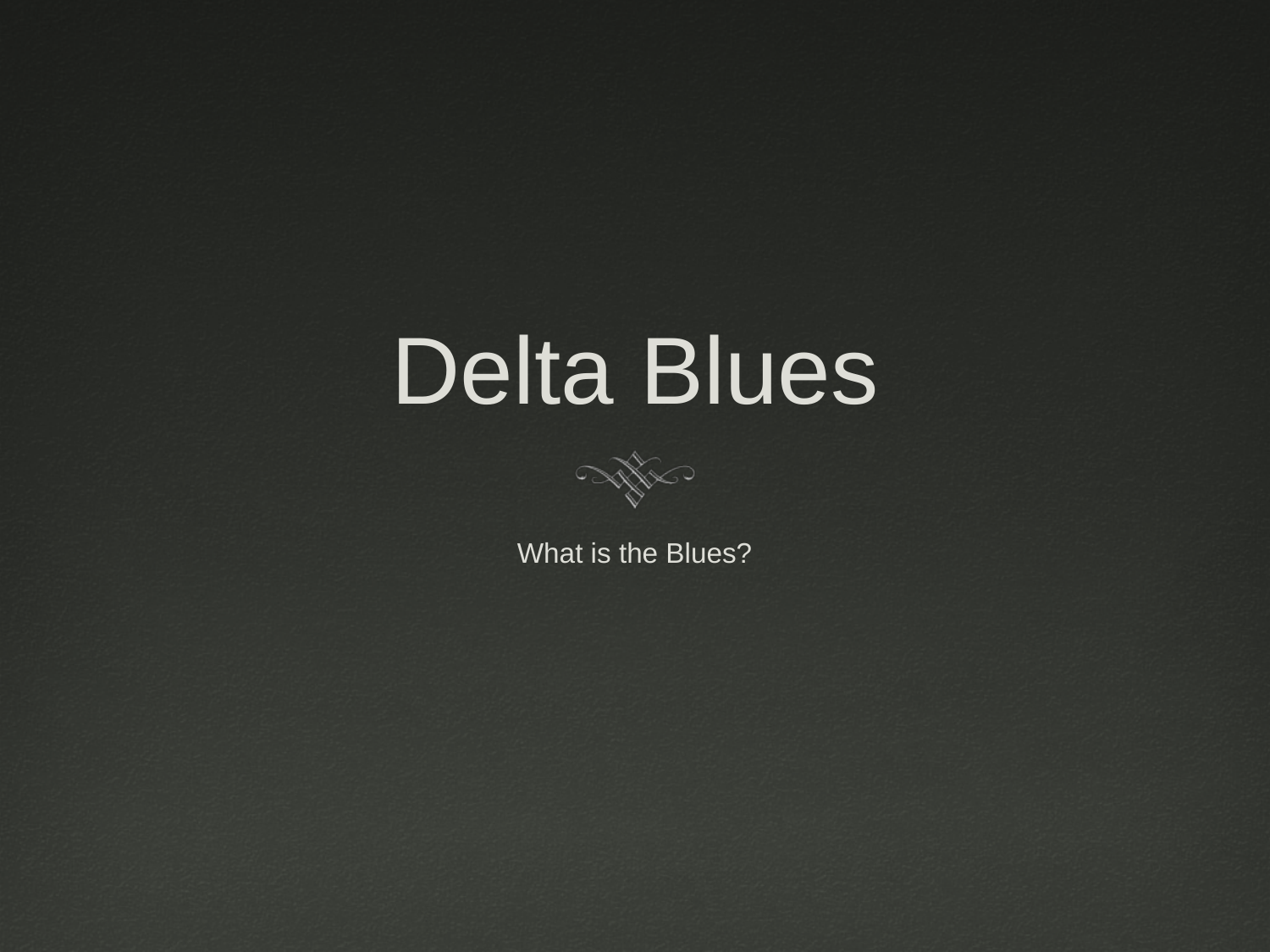

# Delta Blues
What is the Blues?